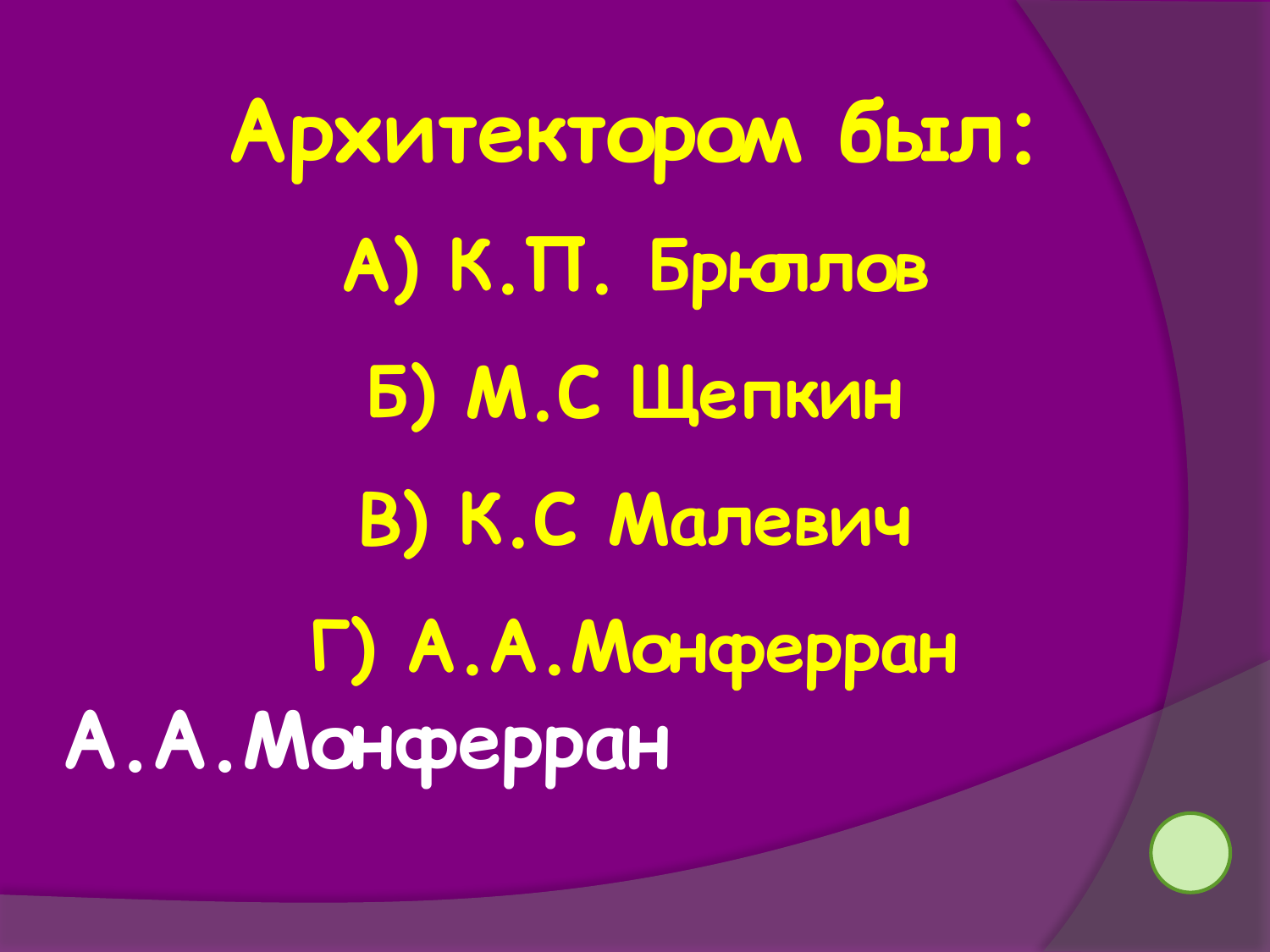

Архитектором был:
А) К.П. Брюллов
Б) М.С Щепкин
В) К.С Малевич
Г) А.А.Монферран

А.А.Монферран